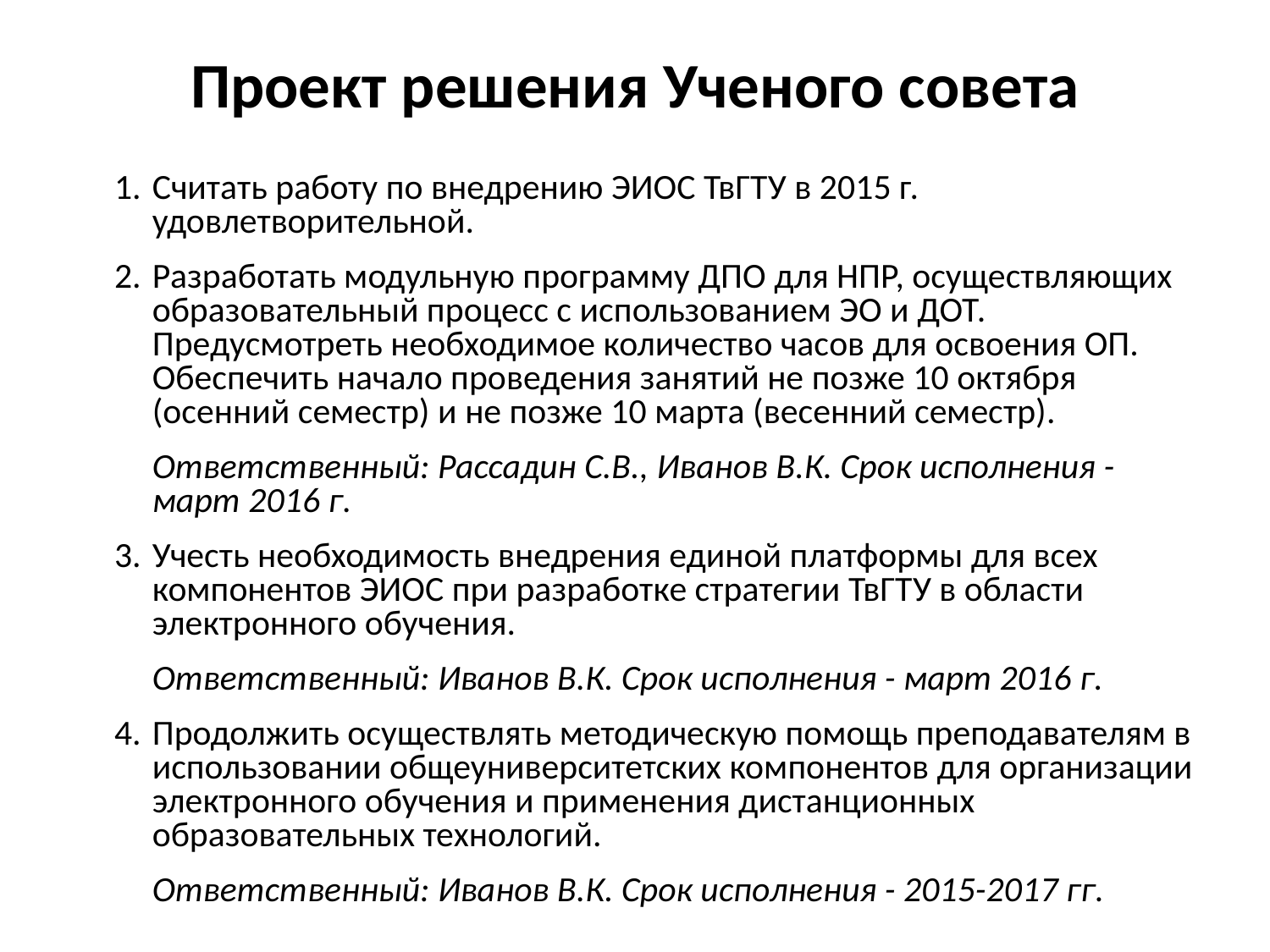

# Проект решения Ученого совета
Считать работу по внедрению ЭИОС ТвГТУ в 2015 г. удовлетворительной.
Разработать модульную программу ДПО для НПР, осуществляющих образовательный процесс с использованием ЭО и ДОТ. Предусмотреть необходимое количество часов для освоения ОП. Обеспечить начало проведения занятий не позже 10 октября (осенний семестр) и не позже 10 марта (весенний семестр).
	Ответственный: Рассадин С.В., Иванов В.К. Срок исполнения - март 2016 г.
Учесть необходимость внедрения единой платформы для всех компонентов ЭИОС при разработке стратегии ТвГТУ в области электронного обучения.
	Ответственный: Иванов В.К. Срок исполнения - март 2016 г.
Продолжить осуществлять методическую помощь преподавателям в использовании общеуниверситетских компонентов для организации электронного обучения и применения дистанционных образовательных технологий.
	Ответственный: Иванов В.К. Срок исполнения - 2015-2017 гг.